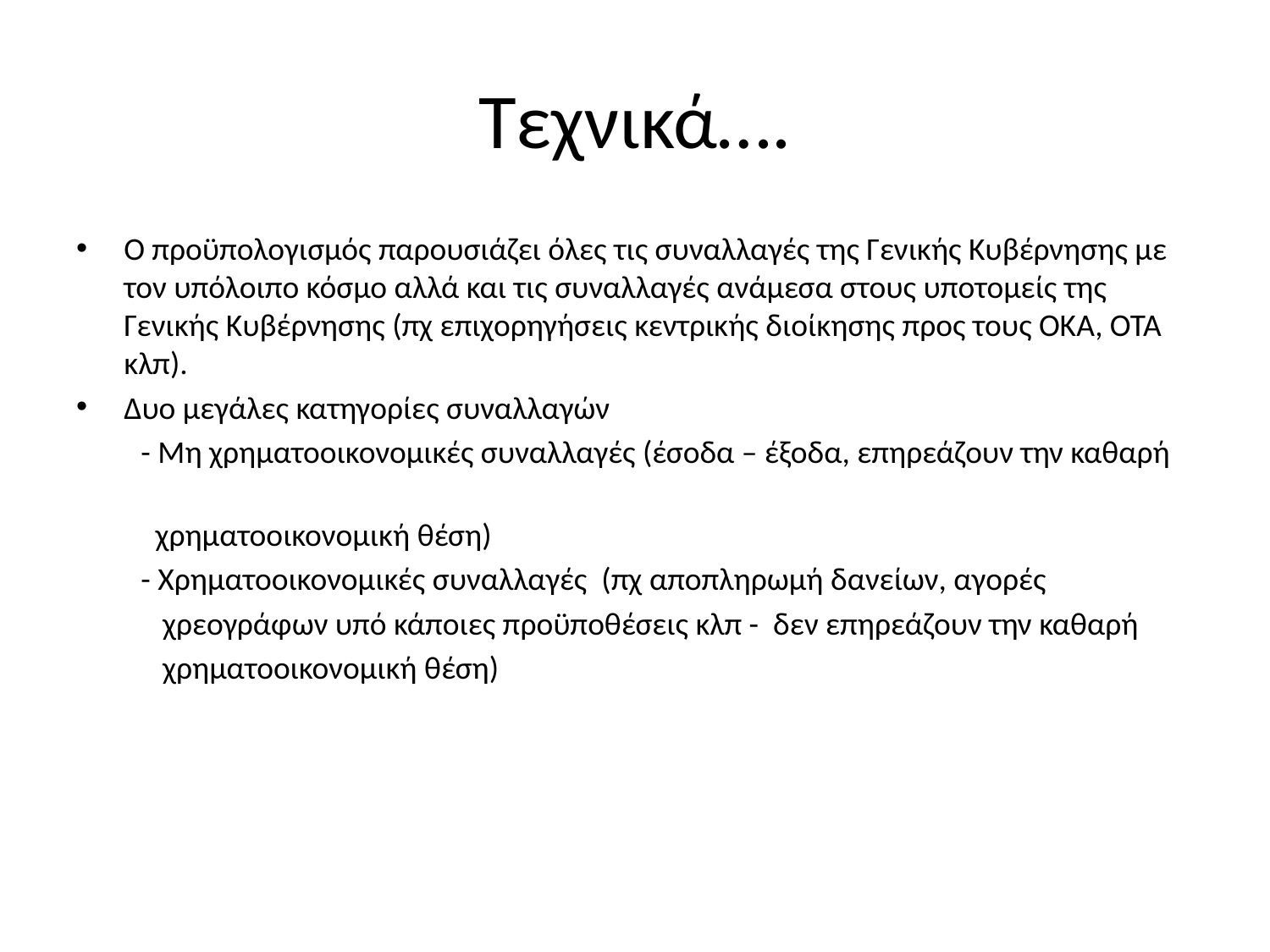

# Τεχνικά….
Ο προϋπολογισμός παρουσιάζει όλες τις συναλλαγές της Γενικής Κυβέρνησης με τον υπόλοιπο κόσμο αλλά και τις συναλλαγές ανάμεσα στους υποτομείς της Γενικής Κυβέρνησης (πχ επιχορηγήσεις κεντρικής διοίκησης προς τους ΟΚΑ, ΟΤΑ κλπ).
Δυο μεγάλες κατηγορίες συναλλαγών
         - Μη χρηματοοικονομικές συναλλαγές (έσοδα – έξοδα, επηρεάζουν την καθαρή
           χρηματοοικονομική θέση)
         - Χρηματοοικονομικές συναλλαγές  (πχ αποπληρωμή δανείων, αγορές
            χρεογράφων υπό κάποιες προϋποθέσεις κλπ -  δεν επηρεάζουν την καθαρή
            χρηματοοικονομική θέση)